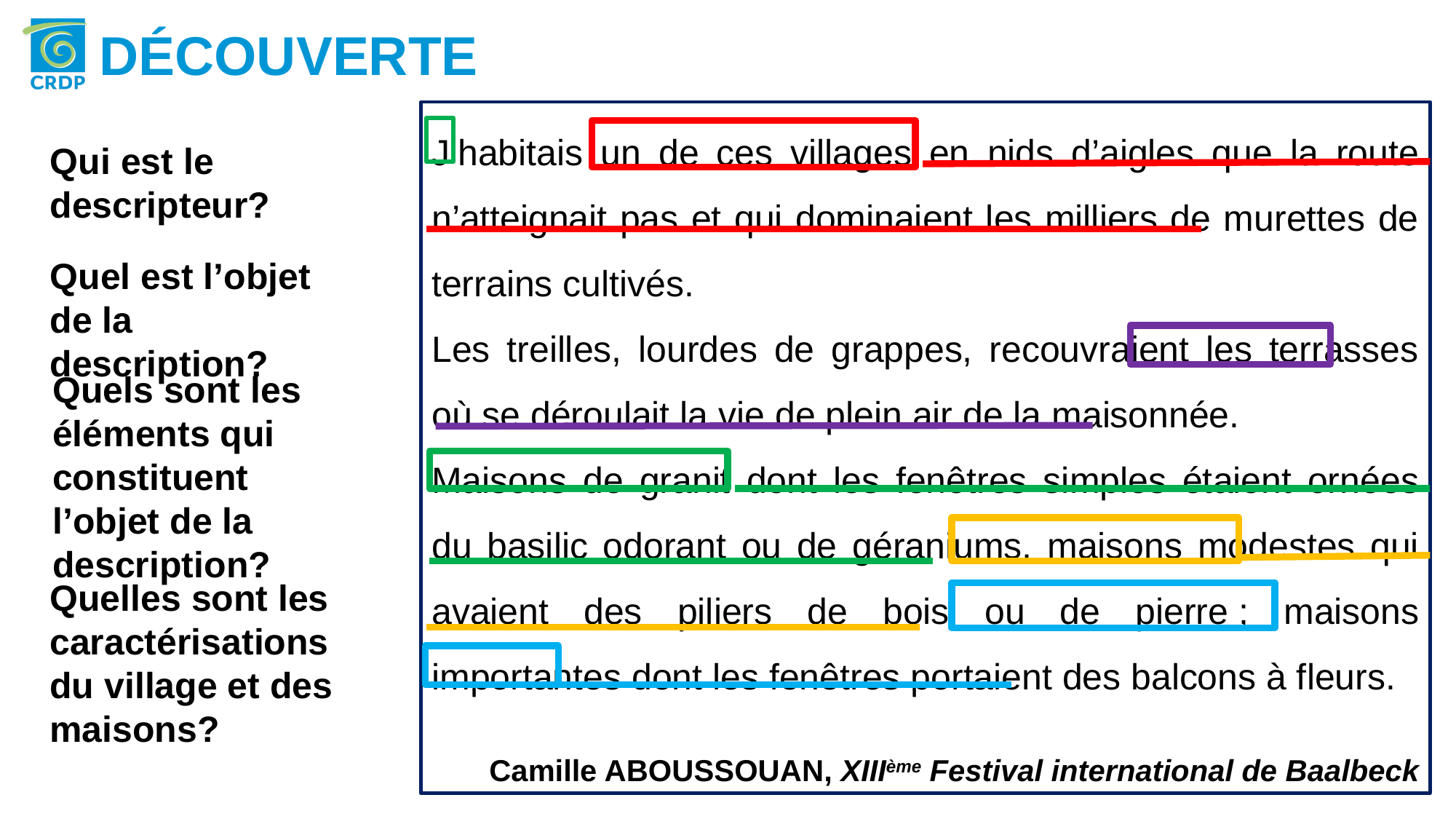

DÉCOUVERTE
J’habitais un de ces villages en nids d’aigles que la route n’atteignait pas et qui dominaient les milliers de murettes de terrains cultivés.
Les treilles, lourdes de grappes, recouvraient les terrasses où se déroulait la vie de plein air de la maisonnée.
Maisons de granit dont les fenêtres simples étaient ornées du basilic odorant ou de géraniums, maisons modestes qui avaient des piliers de bois ou de pierre ; maisons importantes dont les fenêtres portaient des balcons à fleurs.

Camille ABOUSSOUAN, XIIIème Festival international de Baalbeck

Qui est le descripteur?
Quel est l’objet de la description?

Quels sont les éléments qui constituent l’objet de la description?

Quelles sont les caractérisations du village et des maisons?